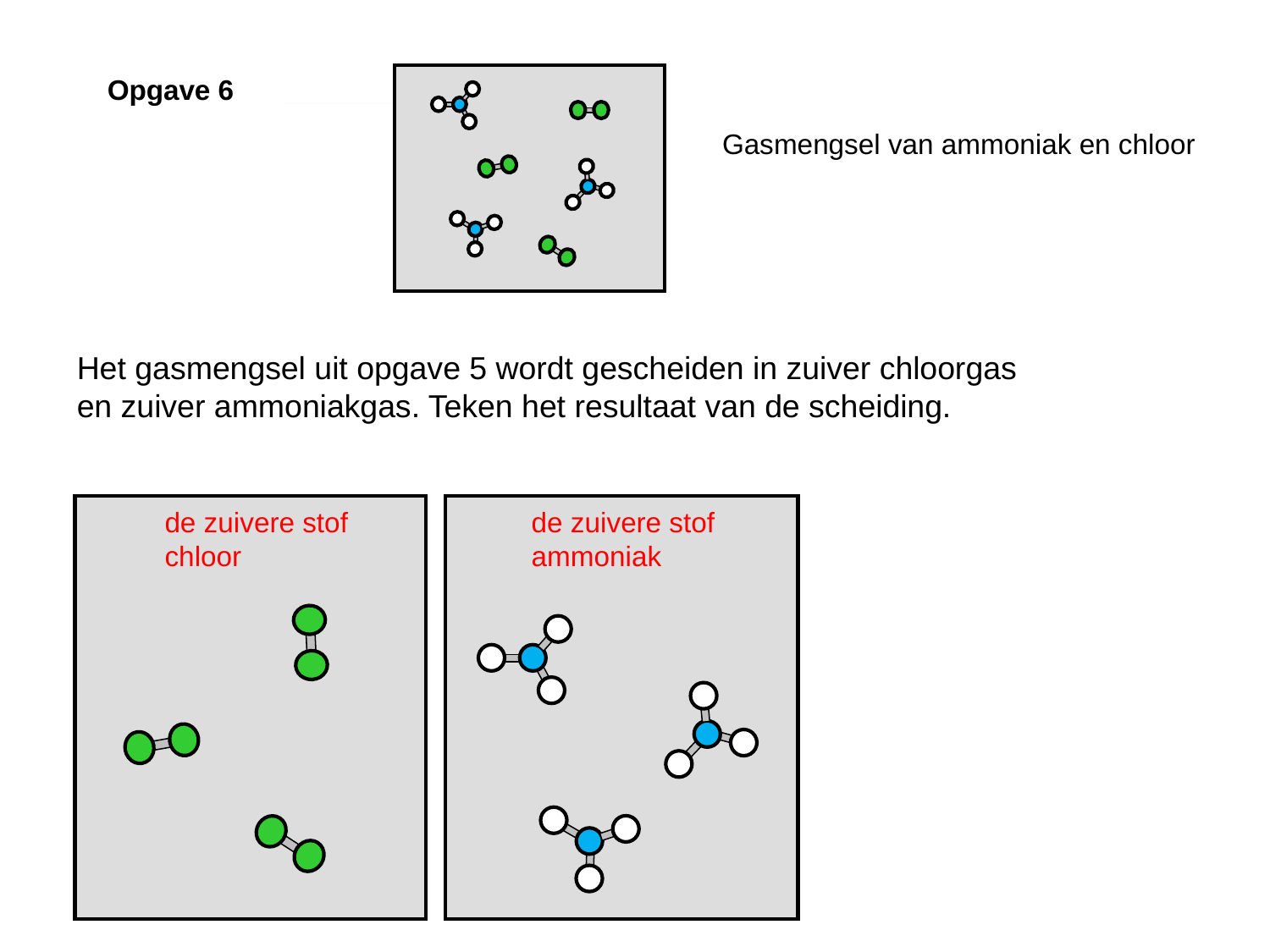

Opgave 6

Gasmengsel van ammoniak en chloor
Het gasmengsel uit opgave 5 wordt gescheiden in zuiver chloorgas en zuiver ammoniakgas. Teken het resultaat van de scheiding.

de zuivere stof ammoniak

de zuivere stof chloor